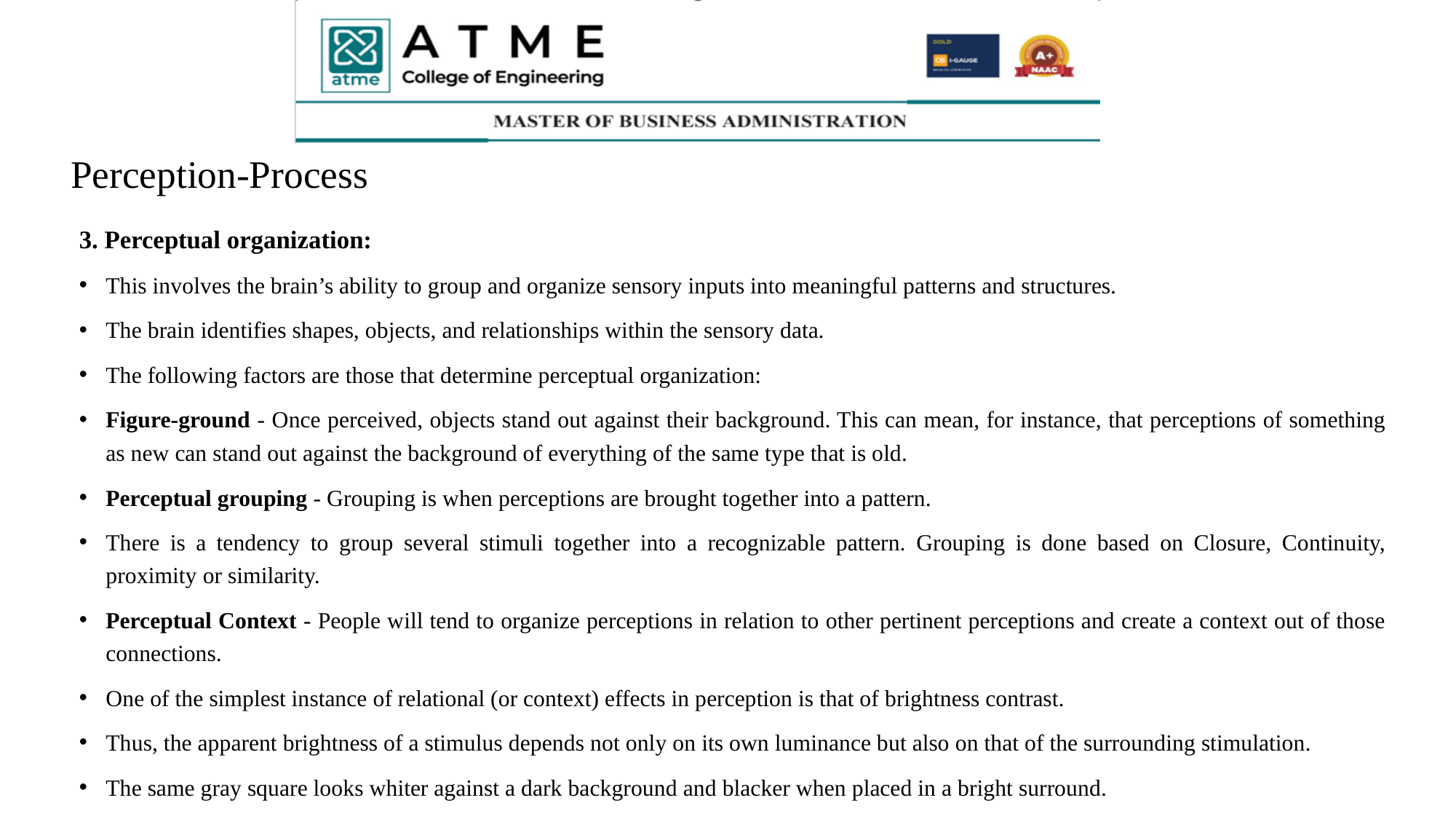

# Perception-Process
3. Perceptual organization:
This involves the brain’s ability to group and organize sensory inputs into meaningful patterns and structures.
The brain identifies shapes, objects, and relationships within the sensory data.
The following factors are those that determine perceptual organization:
Figure-ground - Once perceived, objects stand out against their background. This can mean, for instance, that perceptions of something as new can stand out against the background of everything of the same type that is old.
Perceptual grouping - Grouping is when perceptions are brought together into a pattern.
There is a tendency to group several stimuli together into a recognizable pattern. Grouping is done based on Closure, Continuity, proximity or similarity.
Perceptual Context - People will tend to organize perceptions in relation to other pertinent perceptions and create a context out of those connections.
One of the simplest instance of relational (or context) effects in perception is that of brightness contrast.
Thus, the apparent brightness of a stimulus depends not only on its own luminance but also on that of the surrounding stimulation.
The same gray square looks whiter against a dark background and blacker when placed in a bright surround.